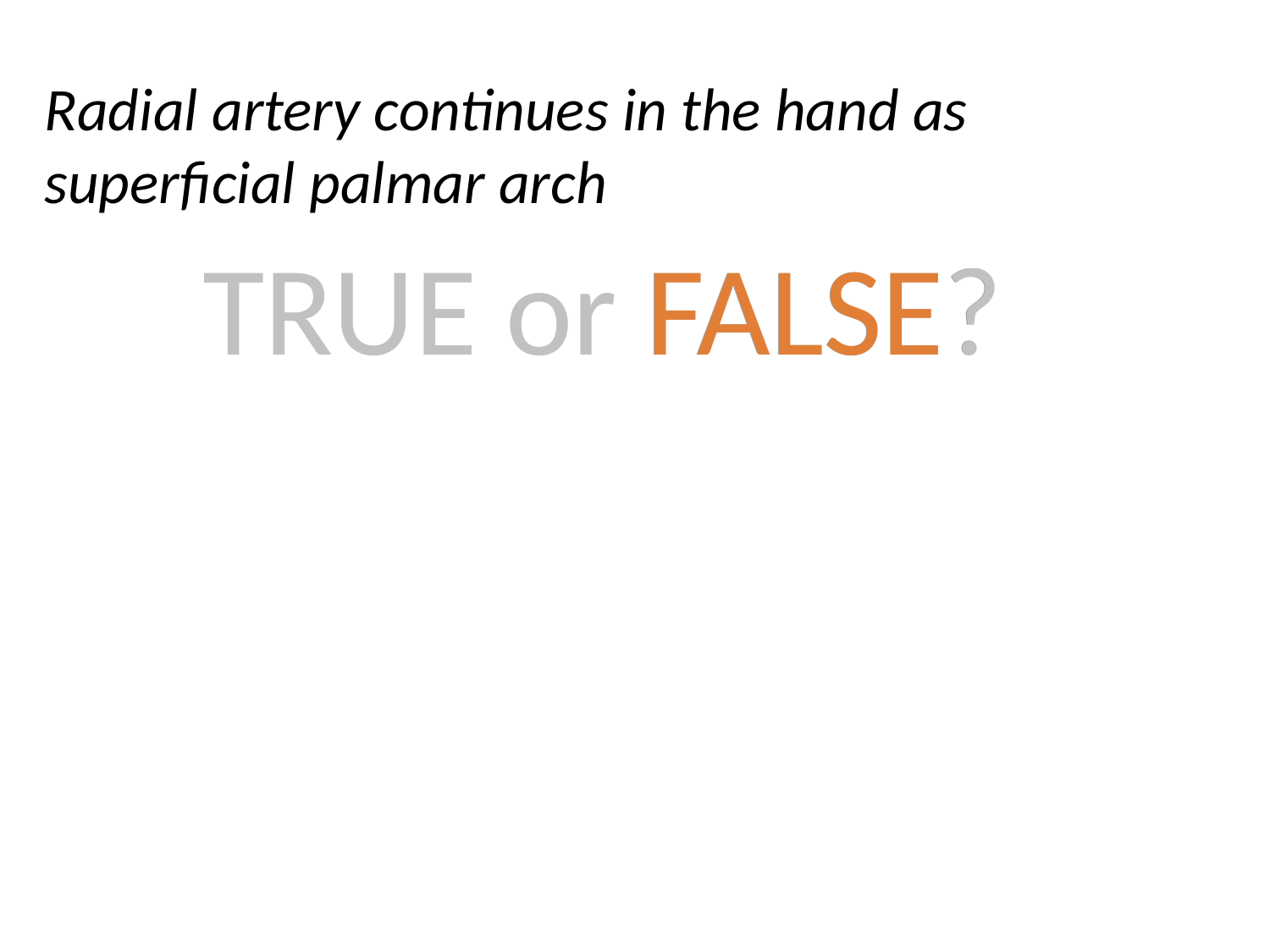

# Radial artery continues in the hand as superficial palmar arch